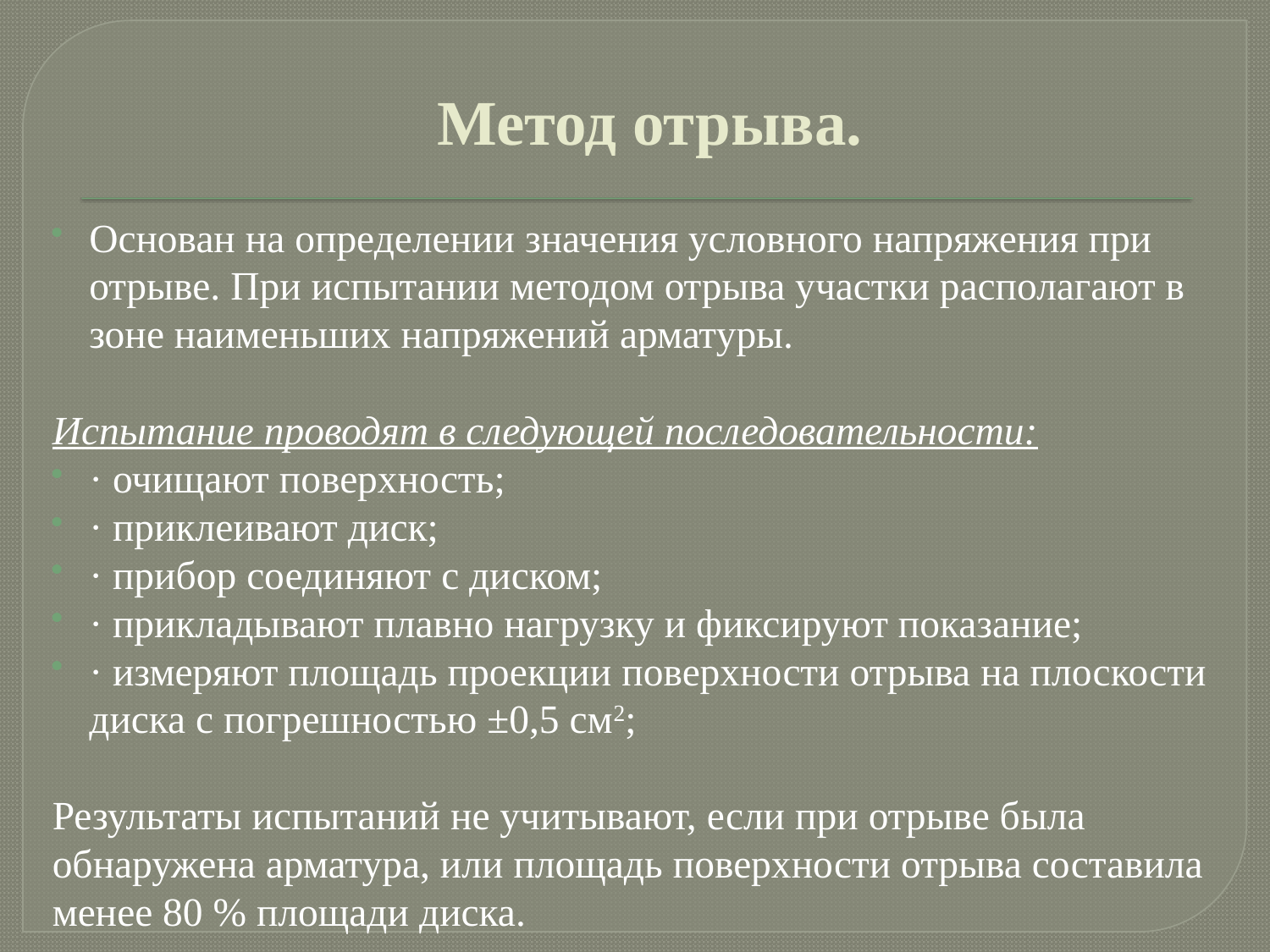

# Метод отрыва.
Основан на определении значения условного напряжения при отрыве. При испытании методом отрыва участки располагают в зоне наименьших напряжений арматуры.

Испытание проводят в следующей последовательности:
· очищают поверхность;
· приклеивают диск;
· прибор соединяют с диском;
· прикладывают плавно нагрузку и фиксируют показание;
· измеряют площадь проекции поверхности отрыва на плоскости диска с погрешностью ±0,5 см2;

Результаты испытаний не учитывают, если при отрыве была обнаружена арматура, или площадь поверхности отрыва составила менее 80 % площади диска.